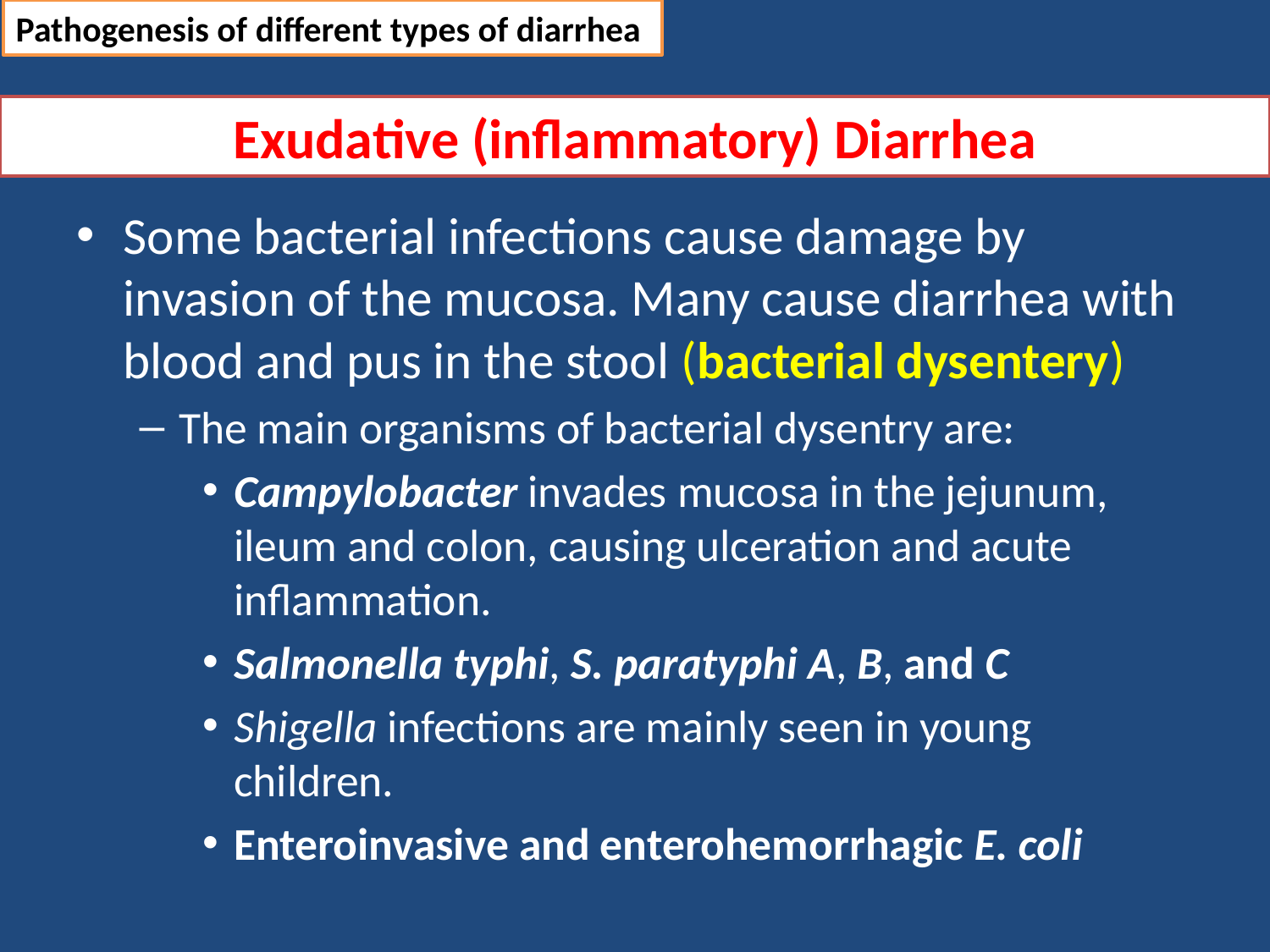

Pathogenesis of different types of diarrhea
# Exudative (inflammatory) Diarrhea
Some bacterial infections cause damage by invasion of the mucosa. Many cause diarrhea with blood and pus in the stool (bacterial dysentery)
The main organisms of bacterial dysentry are:
Campylobacter invades mucosa in the jejunum, ileum and colon, causing ulceration and acute inflammation.
Salmonella typhi, S. paratyphi A, B, and C
Shigella infections are mainly seen in young children.
Enteroinvasive and enterohemorrhagic E. coli